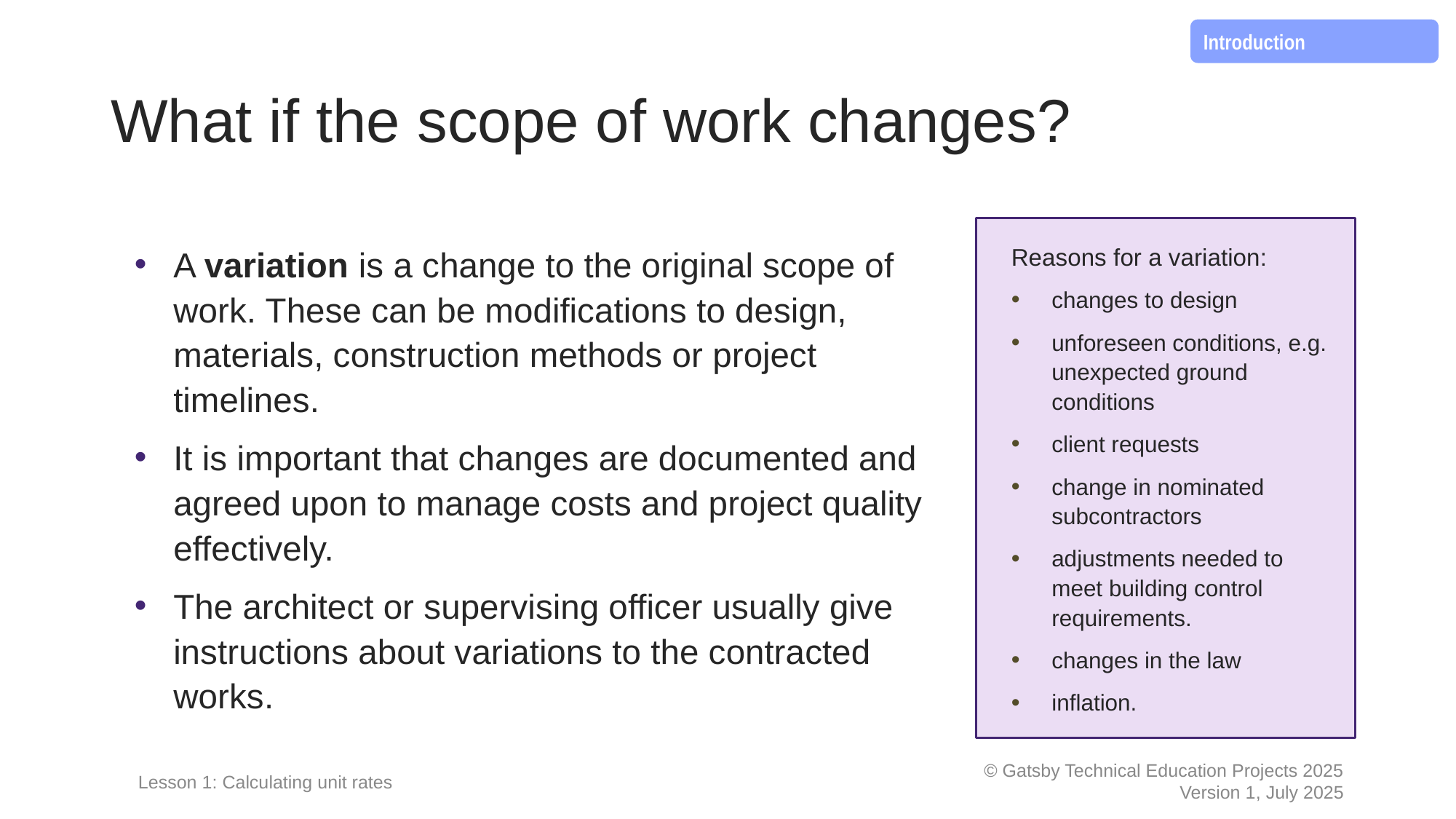

Introduction
# What if the scope of work changes?
A variation is a change to the original scope of work. These can be modifications to design, materials, construction methods or project timelines.
It is important that changes are documented and agreed upon to manage costs and project quality effectively.
The architect or supervising officer usually give instructions about variations to the contracted works.

Reasons for a variation:
changes to design
unforeseen conditions, e.g. unexpected ground conditions
client requests
change in nominated subcontractors
adjustments needed to meet building control requirements.
changes in the law
inflation.

Lesson 1: Calculating unit rates